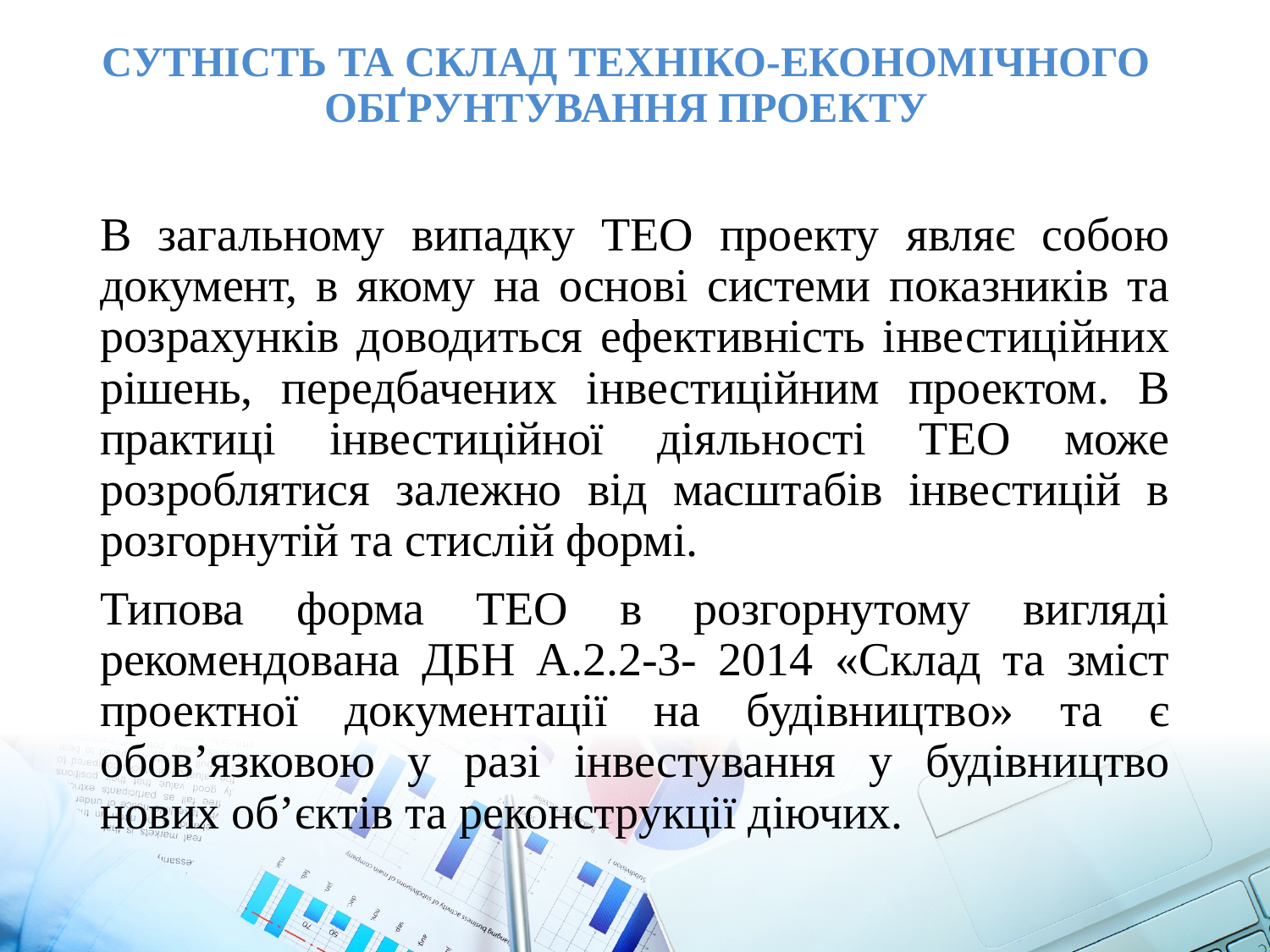

# Сутність та склад техніко-економічного обґрунтування проекту
В загальному випадку ТЕО проекту являє собою документ, в якому на основі системи показників та розрахунків доводиться ефективність інвестиційних рішень, передбачених інвестиційним проектом. В практиці інвестиційної діяльності ТЕО може розроблятися залежно від масштабів інвестицій в розгорнутій та стислій формі.
Типова форма ТЕО в розгорнутому вигляді рекомендована ДБН А.2.2-3- 2014 «Склад та зміст проектної документації на будівництво» та є обов’язковою у разі інвестування у будівництво нових об’єктів та реконструкції діючих.